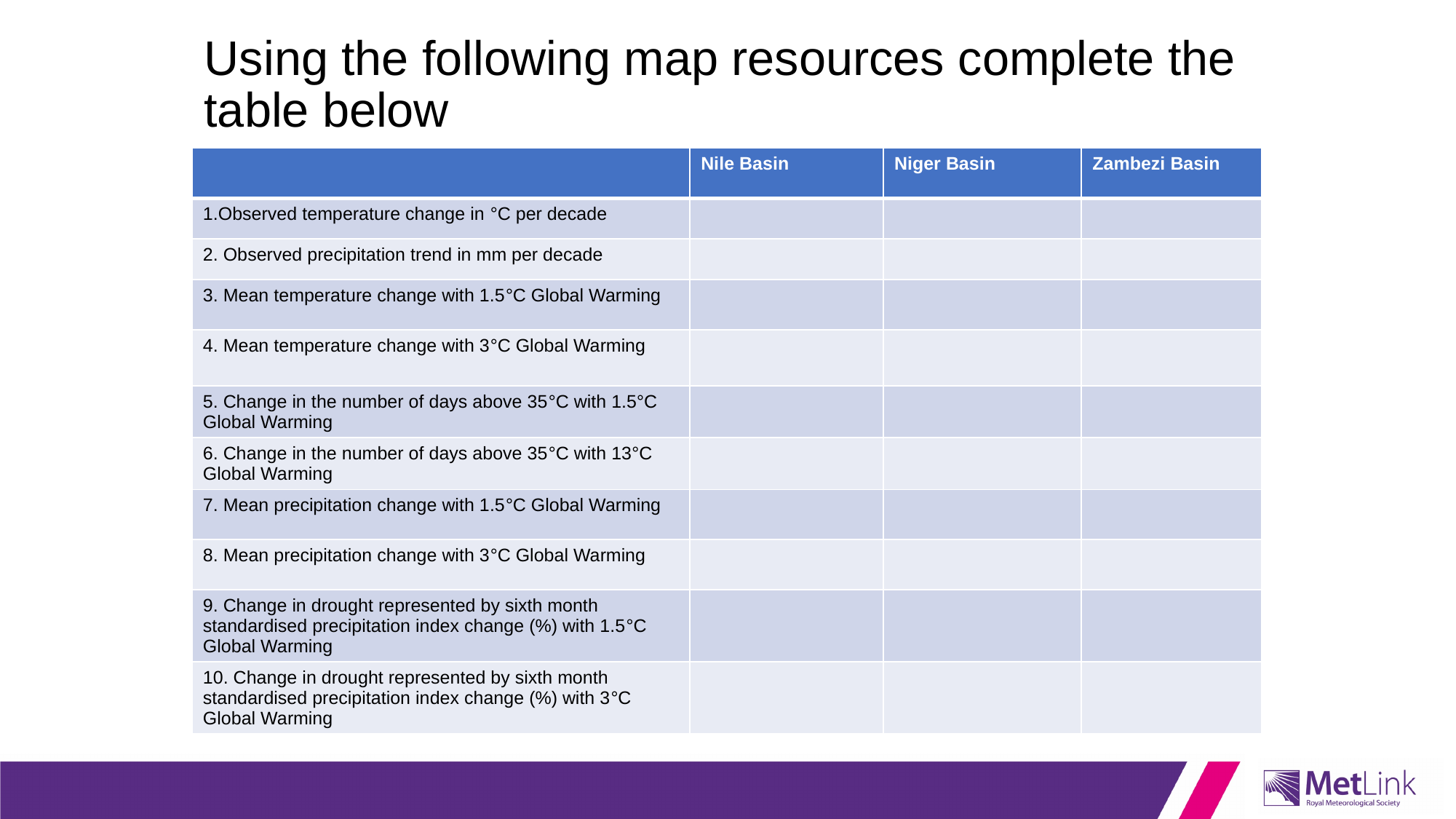

# Using the following map resources complete the table below
|  | Nile Basin | Niger Basin | Zambezi Basin |
| --- | --- | --- | --- |
| 1.Observed temperature change in °C per decade |  |  |  |
| 2. Observed precipitation trend in mm per decade |  |  |  |
| 3. Mean temperature change with 1.5°C Global Warming |  |  |  |
| 4. Mean temperature change with 3°C Global Warming |  |  |  |
| 5. Change in the number of days above 35°C with 1.5°C Global Warming |  |  |  |
| 6. Change in the number of days above 35°C with 13°C Global Warming |  |  |  |
| 7. Mean precipitation change with 1.5°C Global Warming |  |  |  |
| 8. Mean precipitation change with 3°C Global Warming |  |  |  |
| 9. Change in drought represented by sixth month standardised precipitation index change (%) with 1.5°C Global Warming |  |  |  |
| 10. Change in drought represented by sixth month standardised precipitation index change (%) with 3°C Global Warming |  |  |  |